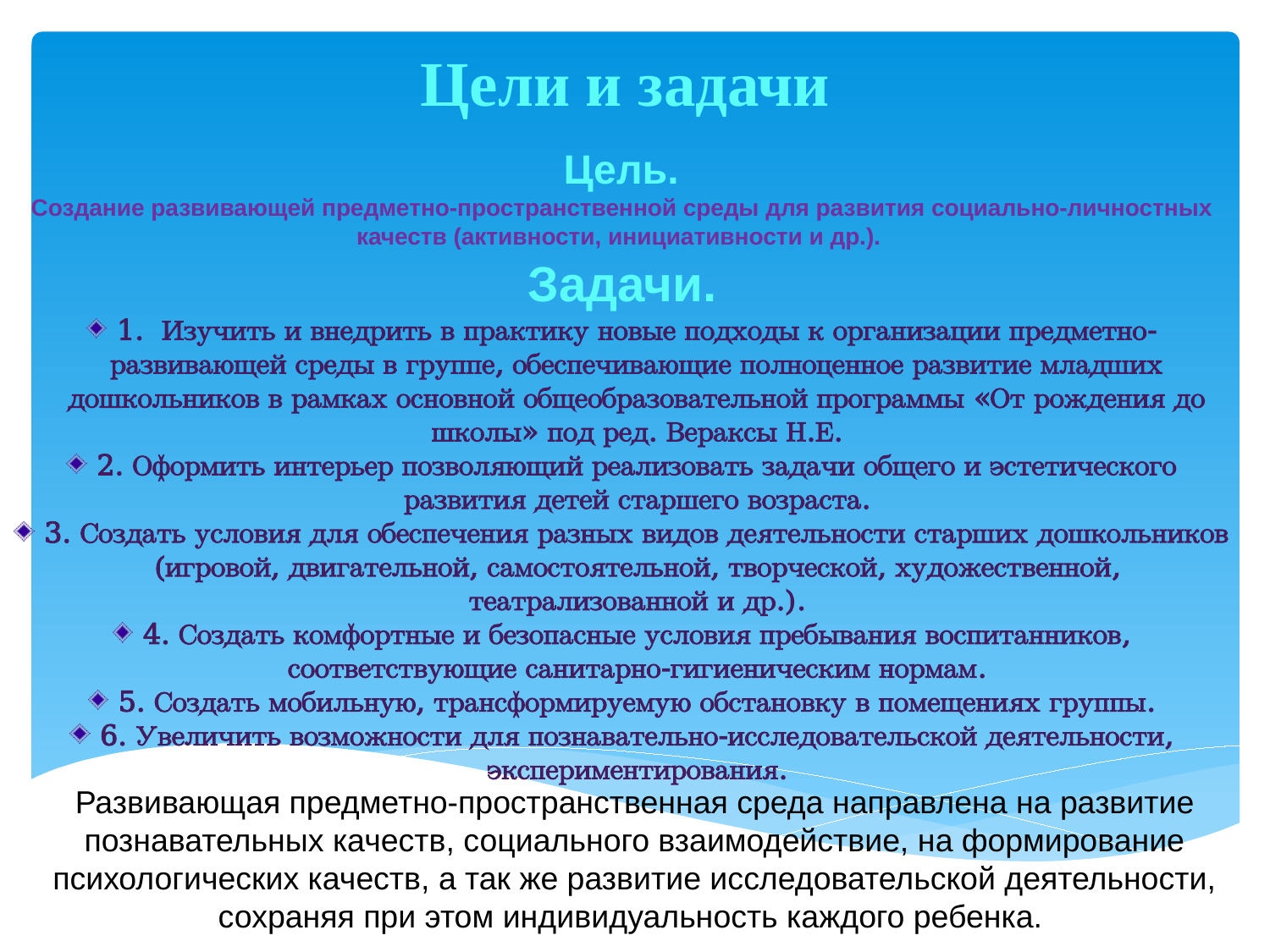

Цели и задачи
# Цель. Создание развивающей предметно-пространственной среды для развития социально-личностных качеств (активности, инициативности и др.).
Задачи.
1.  Изучить и внедрить в практику новые подходы к организации предметно- развивающей среды в группе, обеспечивающие полноценное развитие младших дошкольников в рамках основной общеобразовательной программы «От рождения до школы» под ред. Вераксы Н.Е.
2. Оформить интерьер позволяющий реализовать задачи общего и эстетического развития детей старшего возраста.
3. Создать условия для обеспечения разных видов деятельности старших дошкольников (игровой, двигательной, самостоятельной, творческой, художественной, театрализованной и др.).
4. Создать комфортные и безопасные условия пребывания воспитанников, соответствующие санитарно-гигиеническим нормам.
5. Создать мобильную, трансформируемую обстановку в помещениях группы.
6. Увеличить возможности для познавательно-исследовательской деятельности, экспериментирования.

Развивающая предметно-пространственная среда направлена на развитие познавательных качеств, социального взаимодействие, на формирование психологических качеств, а так же развитие исследовательской деятельности, сохраняя при этом индивидуальность каждого ребенка.